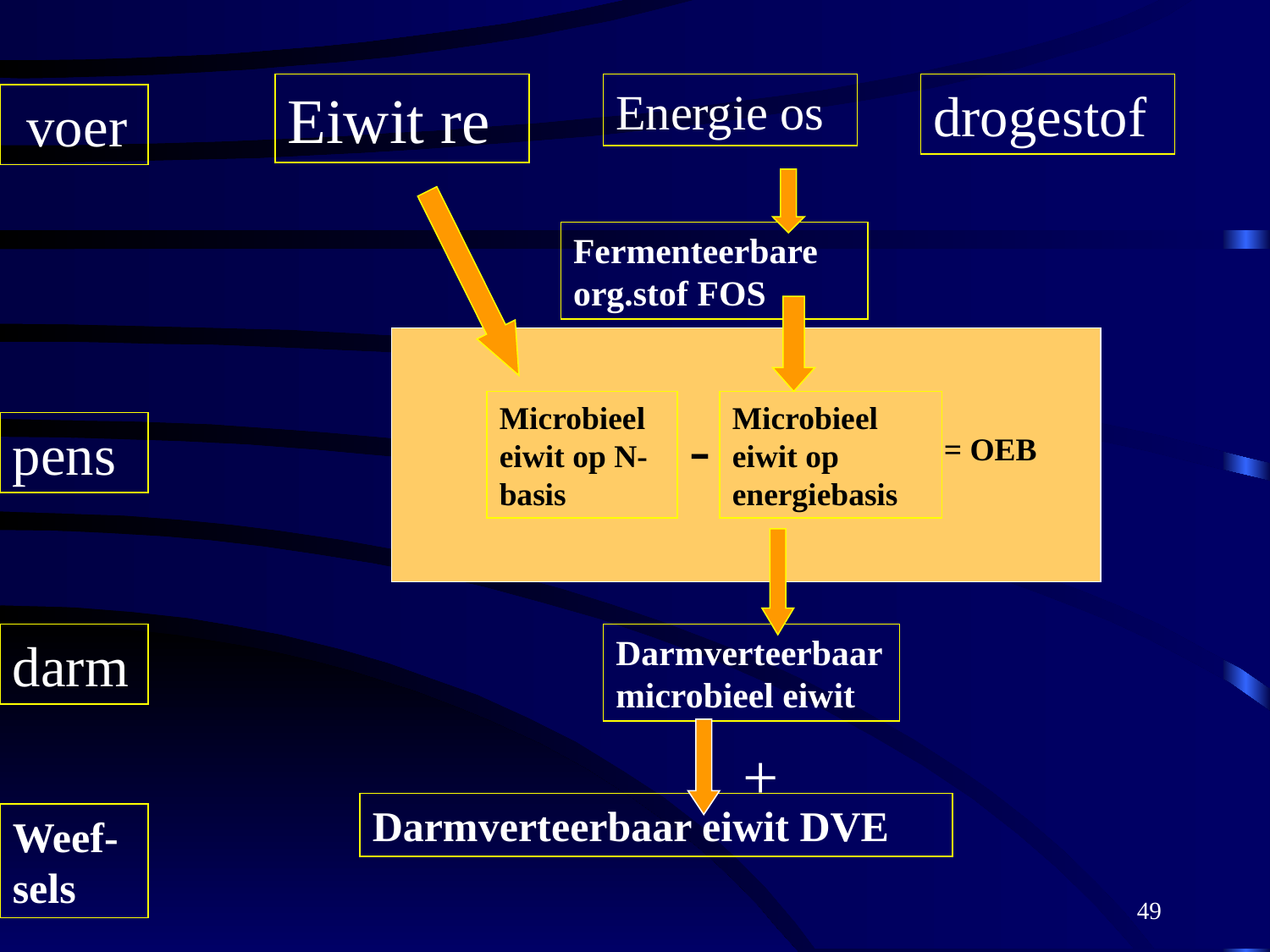

Eiwit re
Energie os
drogestof
 voer
pens
darm
Weef-sels

Fermenteerbare org.stof FOS

Microbieel eiwit op N-basis

Microbieel eiwit op energiebasis

-
= OEB

Darmverteerbaar microbieel eiwit

+
Darmverteerbaar eiwit DVE
49